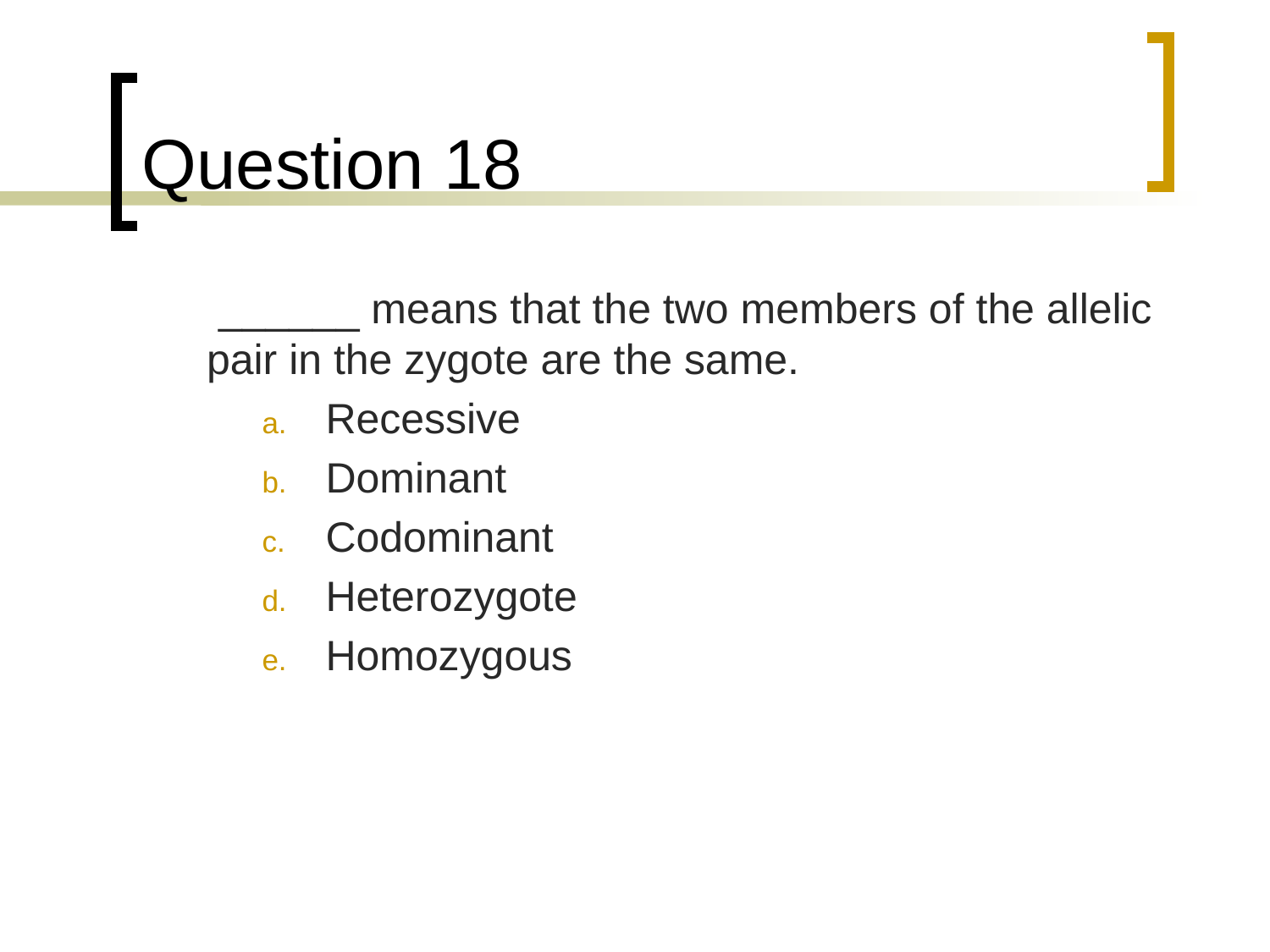

# Question 18
	 ______ means that the two members of the allelic pair in the zygote are the same.
Recessive
Dominant
Codominant
Heterozygote
Homozygous